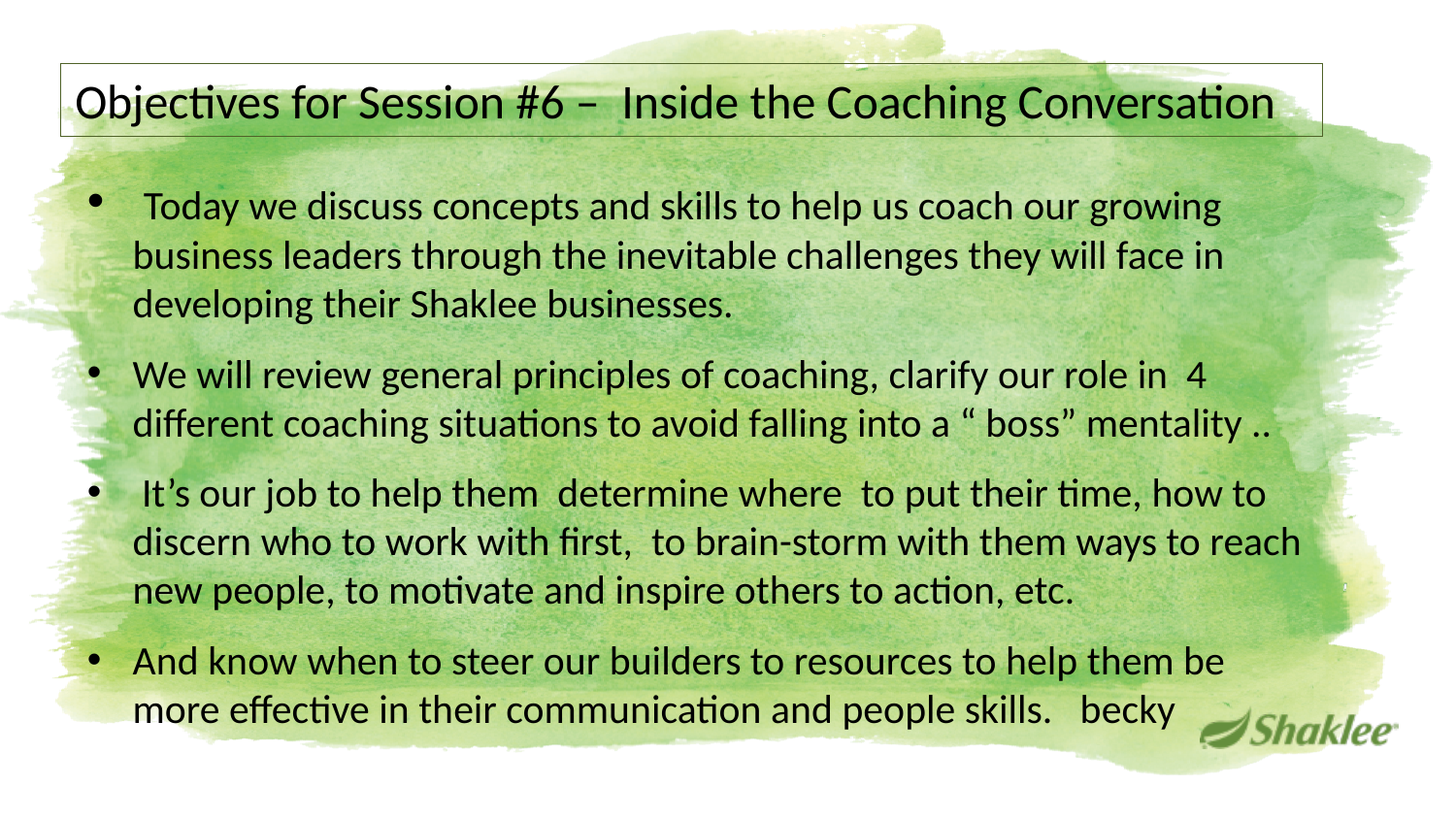

Objectives for Session #6 –  Inside the Coaching Conversation
 Today we discuss concepts and skills to help us coach our growing business leaders through the inevitable challenges they will face in developing their Shaklee businesses.

We will review general principles of coaching, clarify our role in  4 different coaching situations to avoid falling into a “ boss” mentality ..

 It’s our job to help them  determine where  to put their time, how to discern who to work with first,  to brain-storm with them ways to reach new people, to motivate and inspire others to action, etc.

And know when to steer our builders to resources to help them be more effective in their communication and people skills.   becky